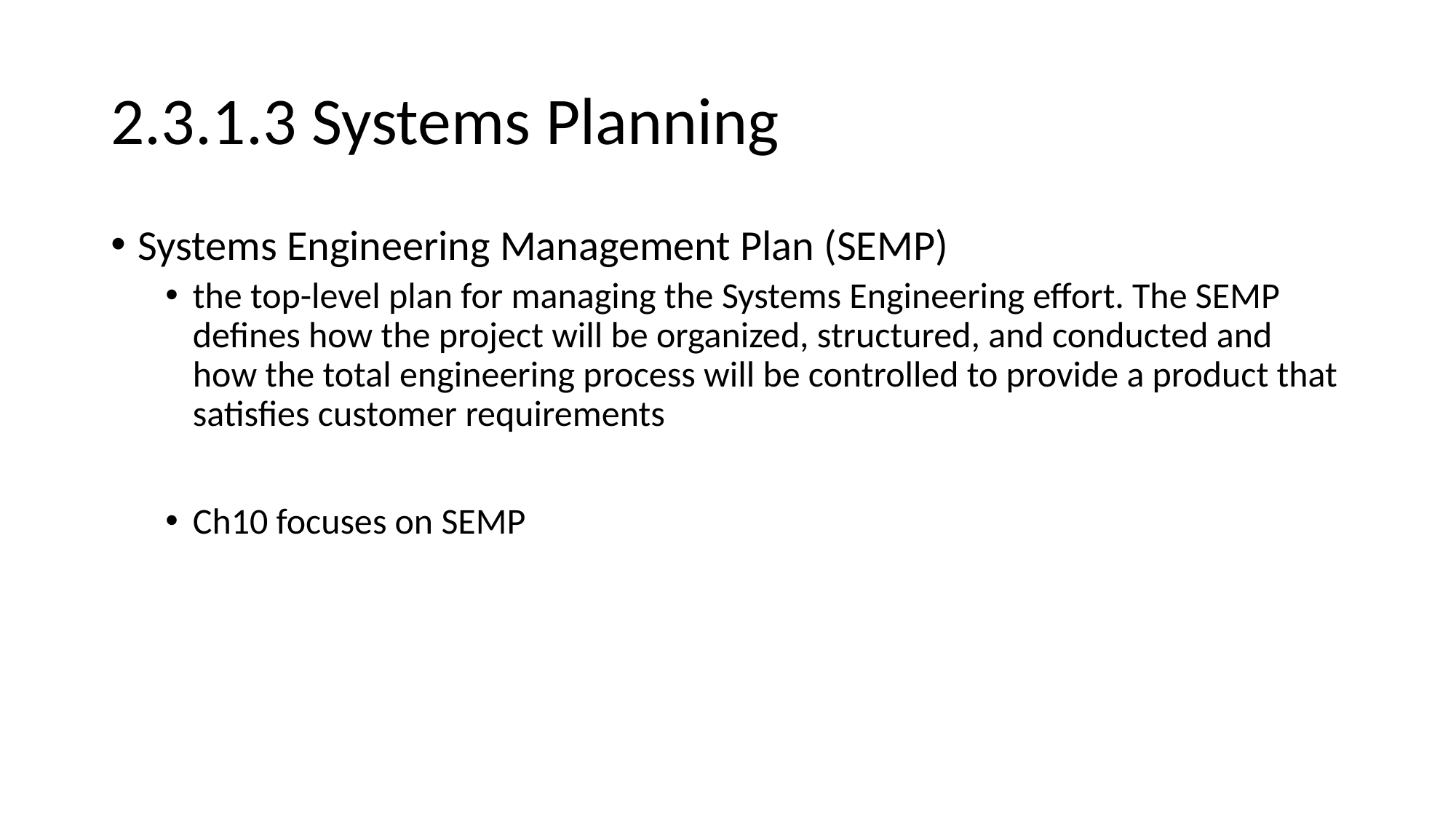

# 2.3.1.3 Systems Planning
Systems Engineering Management Plan (SEMP)
the top-level plan for managing the Systems Engineering effort. The SEMP defines how the project will be organized, structured, and conducted and how the total engineering process will be controlled to provide a product that satisfies customer requirements

Ch10 focuses on SEMP